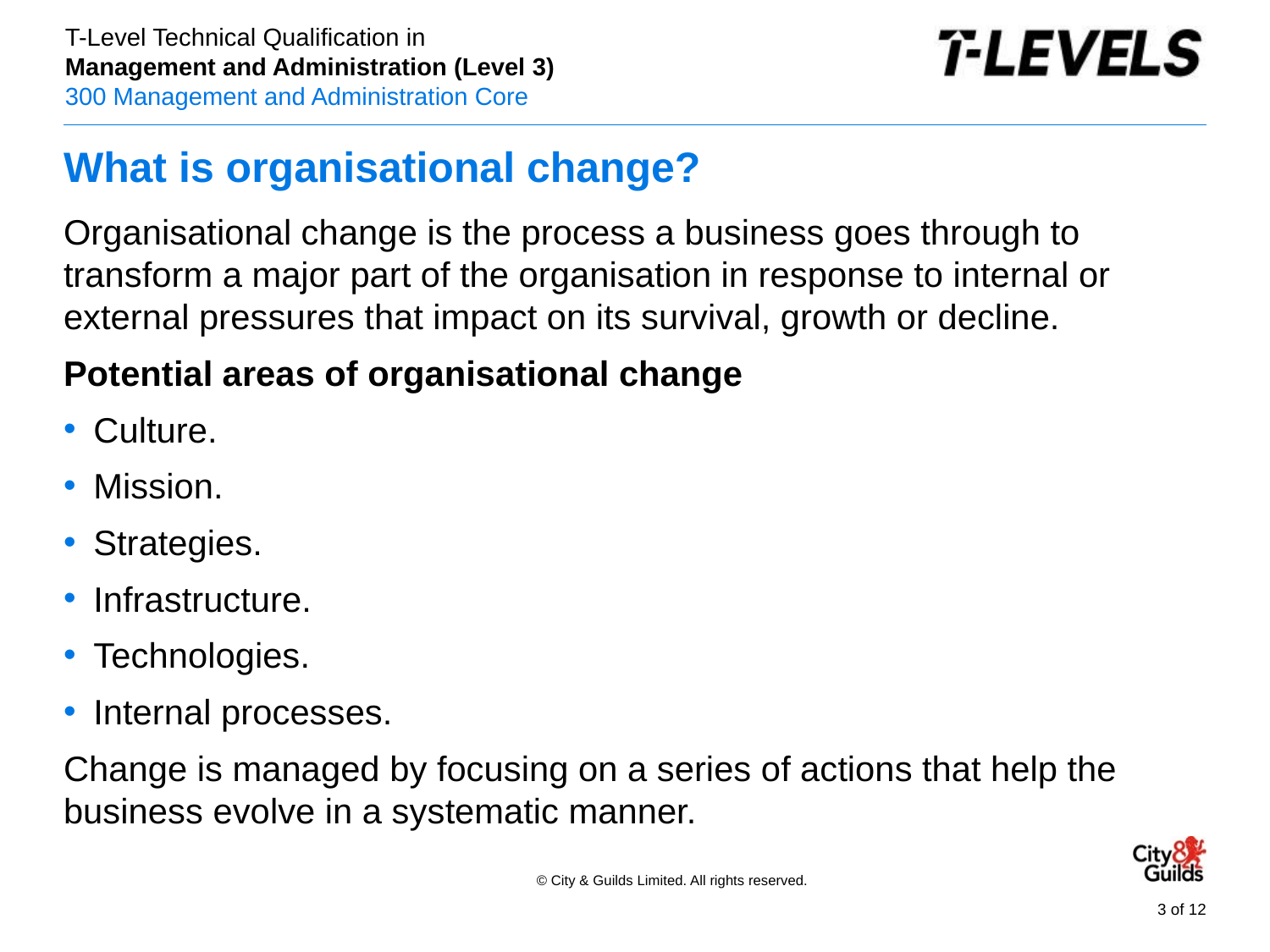

# What is organisational change?
Organisational change is the process a business goes through to transform a major part of the organisation in response to internal or external pressures that impact on its survival, growth or decline.
Potential areas of organisational change
Culture.
Mission.
Strategies.
Infrastructure.
Technologies.
Internal processes.
Change is managed by focusing on a series of actions that help the business evolve in a systematic manner.